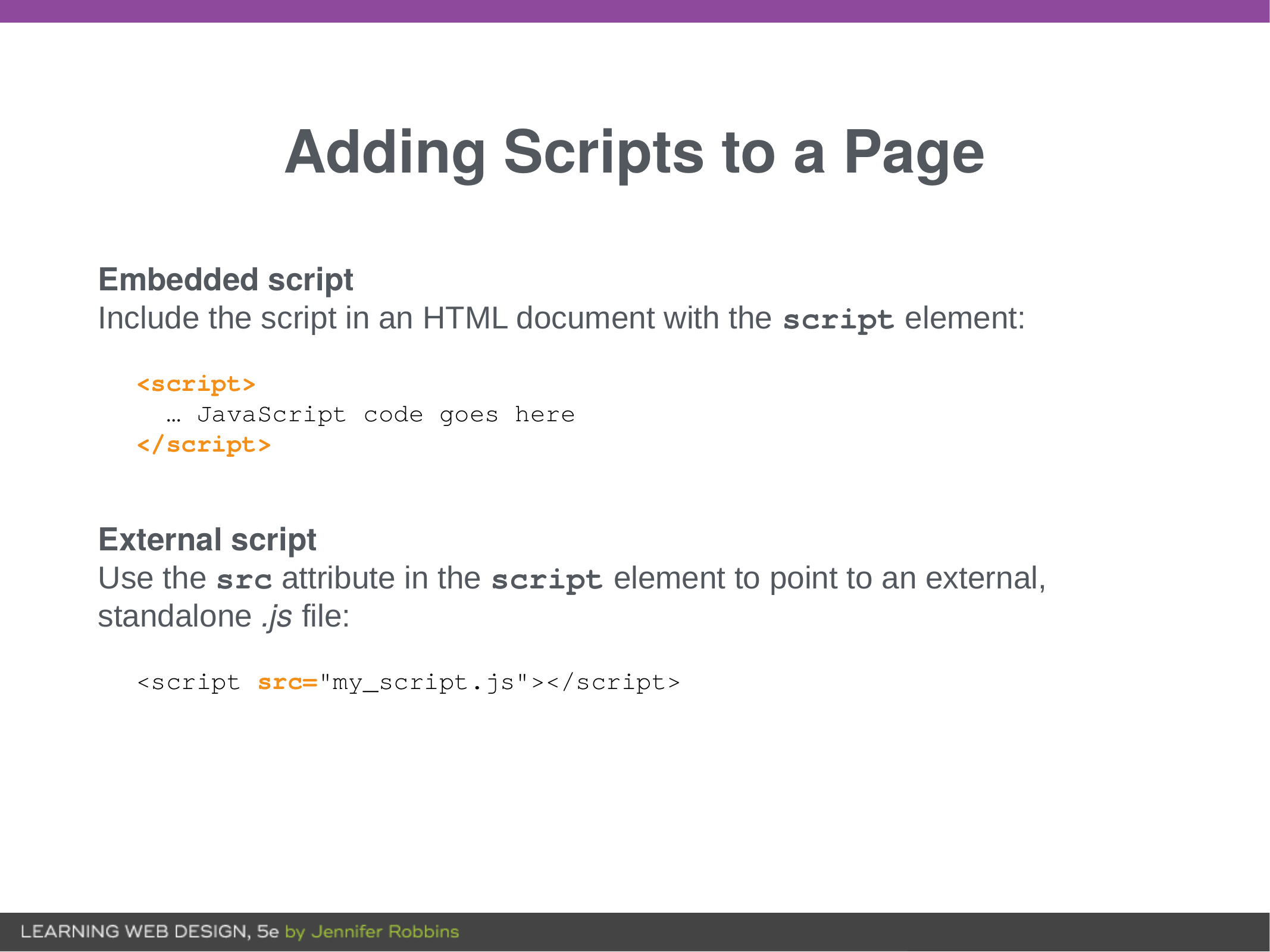

# Adding Scripts to a Page
Embedded script
Include the script in an HTML document with the script element:
<script>
  … JavaScript code goes here
</script>

External script
Use the src attribute in the script element to point to an external, standalone .js file:
<script src="my_script.js"></script>